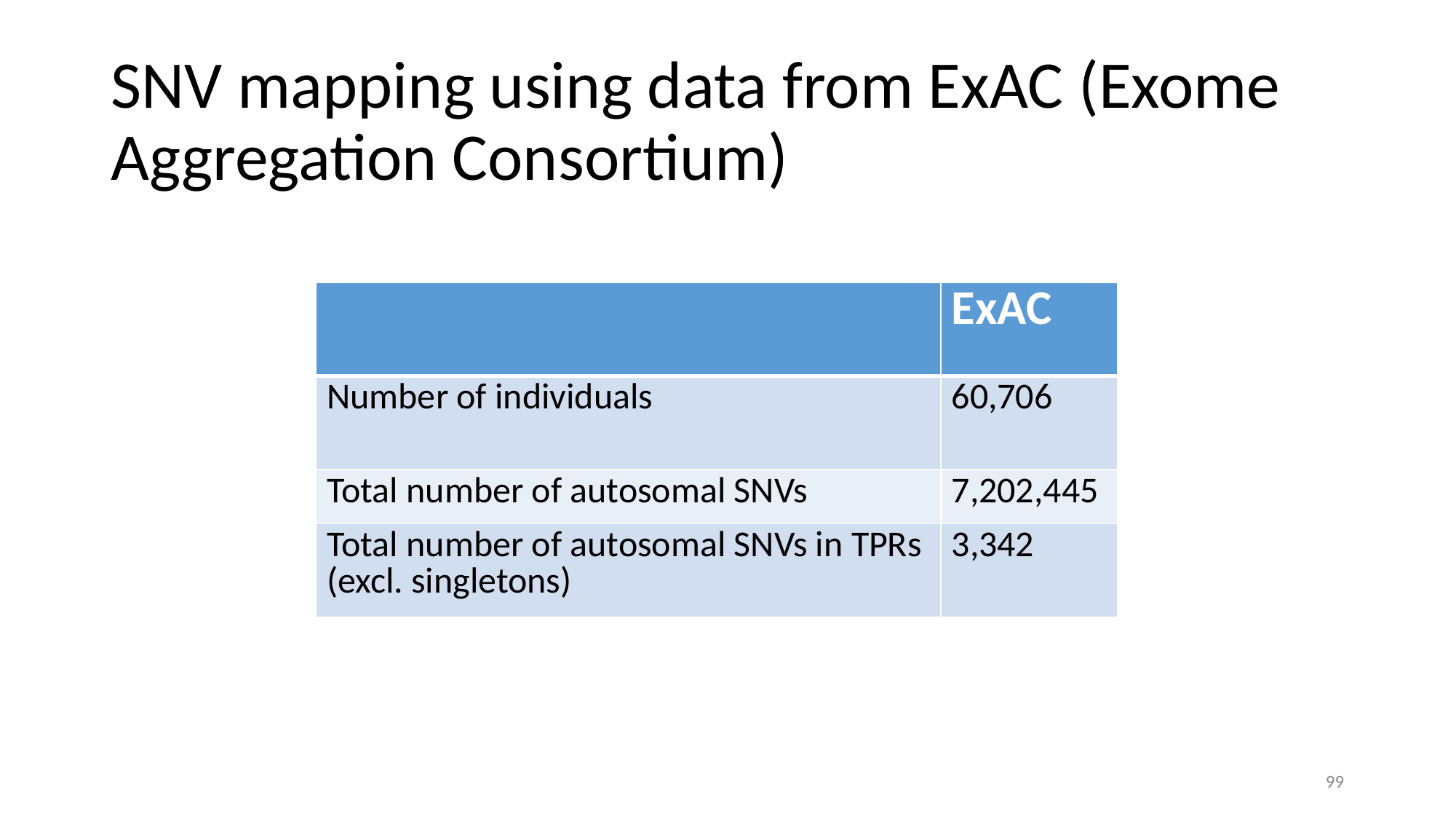

# SNV mapping using data from ExAC (Exome Aggregation Consortium)
|  | ExAC |
| --- | --- |
| Number of individuals | 60,706 |
| Total number of autosomal SNVs | 7,202,445 |
| Total number of autosomal SNVs in TPRs (excl. singletons) | 3,342 |
99